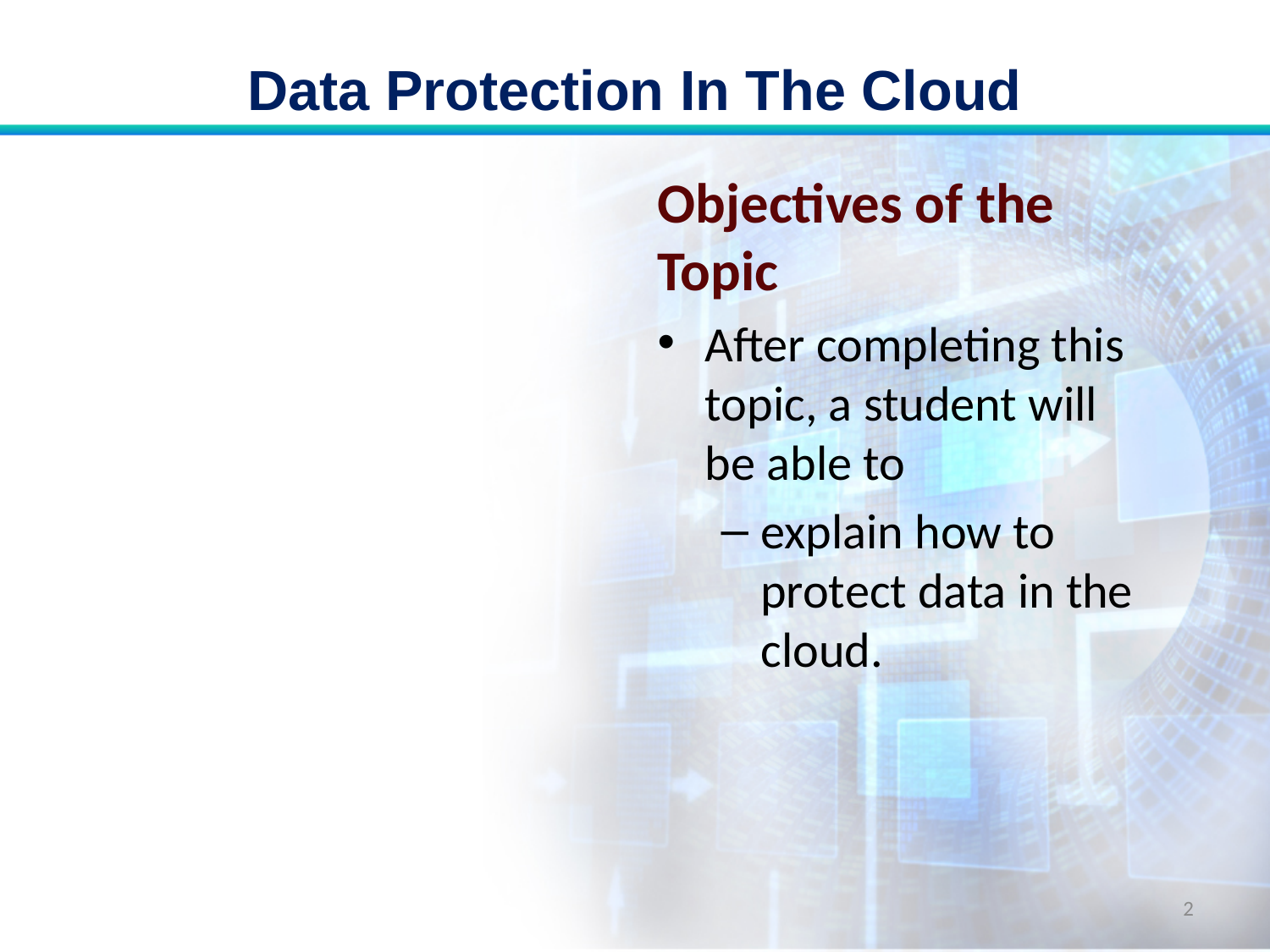

# Data Protection In The Cloud
Objectives of the Topic
After completing this topic, a student will be able to
explain how to protect data in the cloud.
2